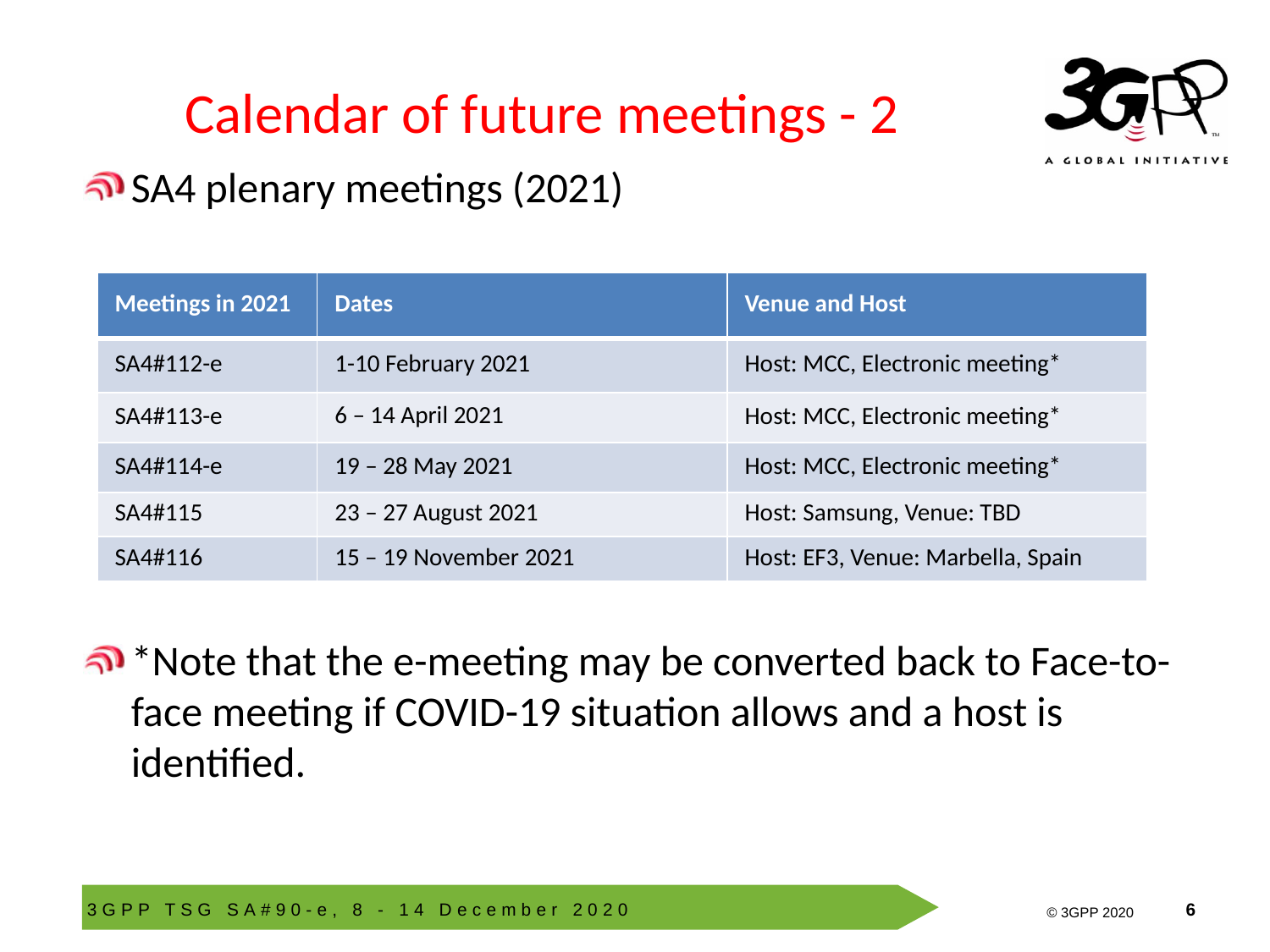

# Calendar of future meetings - 2
SA4 plenary meetings (2021)

*Note that the e-meeting may be converted back to Face-to-face meeting if COVID-19 situation allows and a host is identified.

| Meetings in 2021 | Dates | Venue and Host |
| --- | --- | --- |
| SA4#112-e | 1-10 February 2021 | Host: MCC, Electronic meeting\* |
| SA4#113-e | 6 – 14 April 2021 | Host: MCC, Electronic meeting\* |
| SA4#114-e | 19 – 28 May 2021 | Host: MCC, Electronic meeting\* |
| SA4#115 | 23 – 27 August 2021 | Host: Samsung, Venue: TBD |
| SA4#116 | 15 – 19 November 2021 | Host: EF3, Venue: Marbella, Spain |